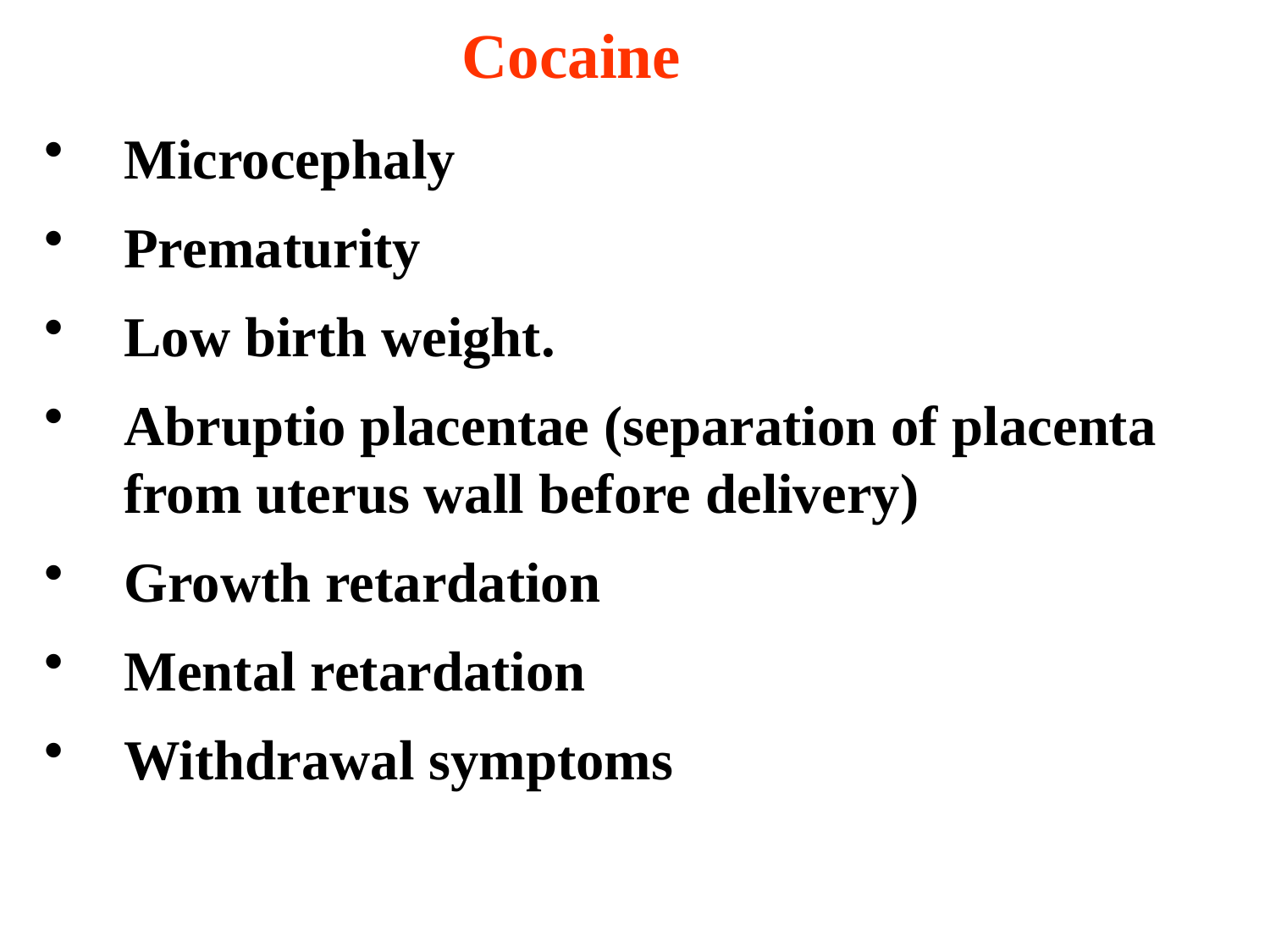

# Cocaine
Microcephaly
Prematurity
Low birth weight.
Abruptio placentae (separation of placenta from uterus wall before delivery)
Growth retardation
Mental retardation
Withdrawal symptoms